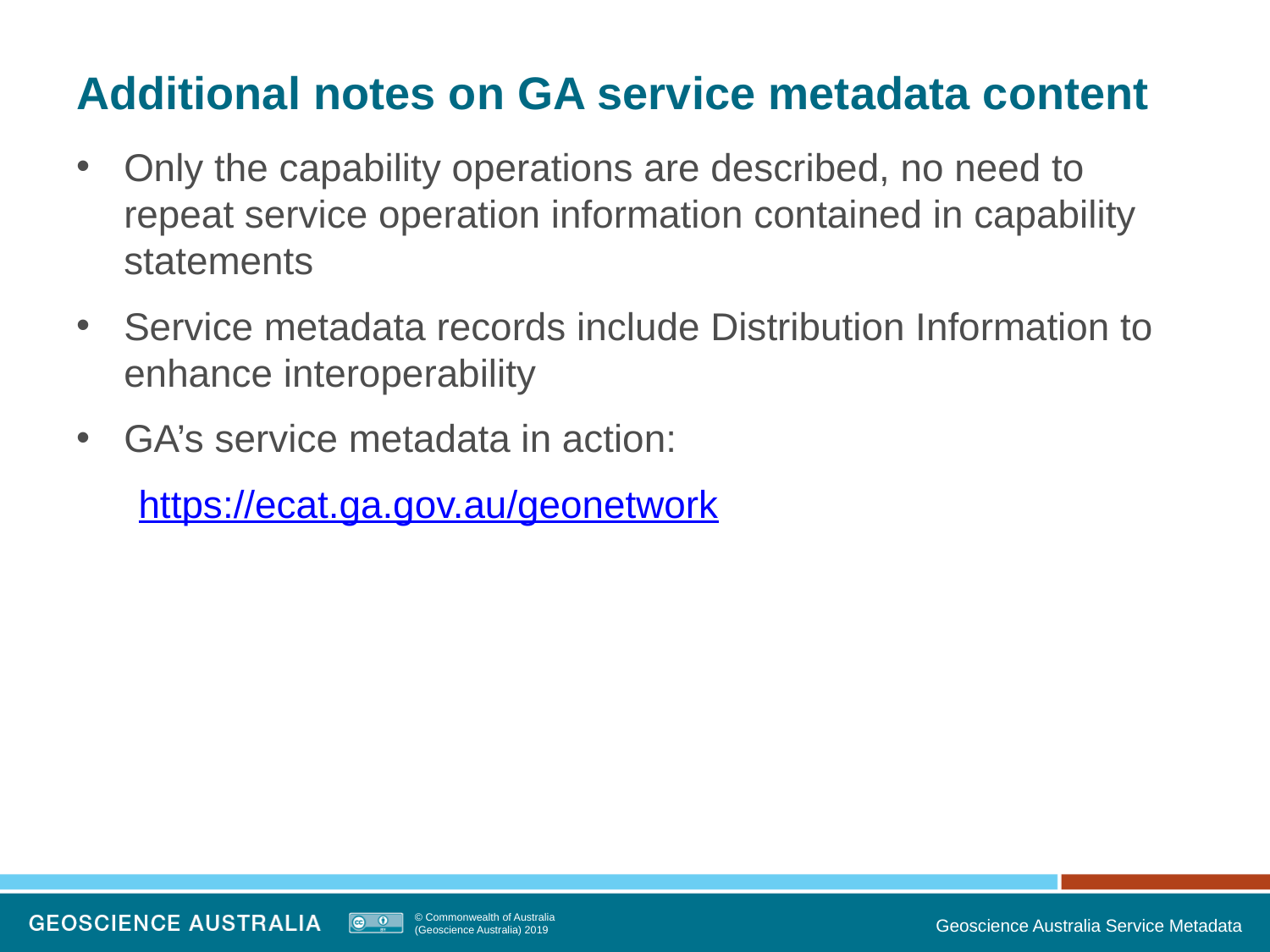

# Additional notes on GA service metadata content
Only the capability operations are described, no need to repeat service operation information contained in capability statements
Service metadata records include Distribution Information to enhance interoperability
GA’s service metadata in action:
https://ecat.ga.gov.au/geonetwork

Geoscience Australia Service Metadata